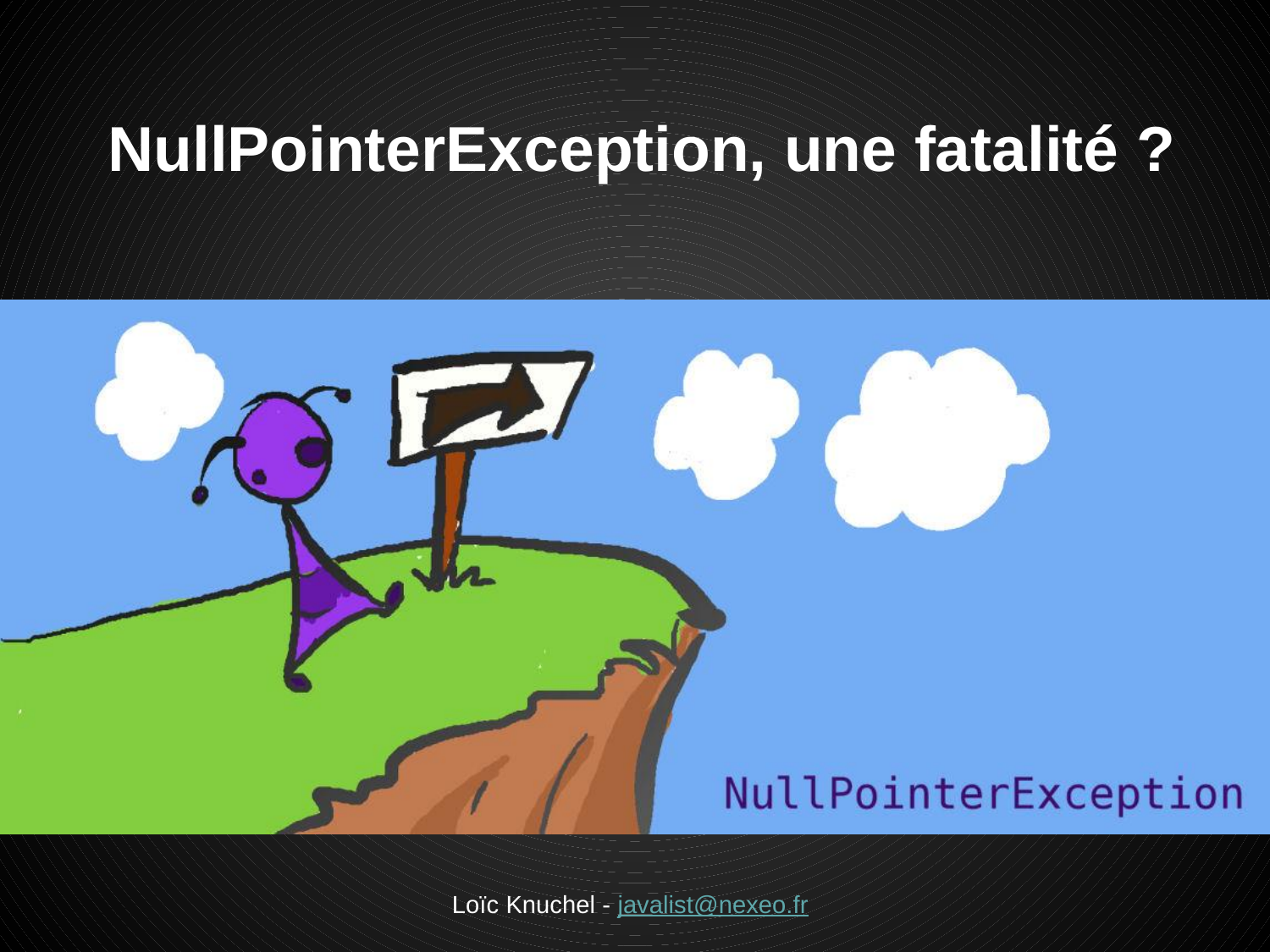

# NullPointerException, une fatalité ?

Loïc Knuchel - javalist@nexeo.fr